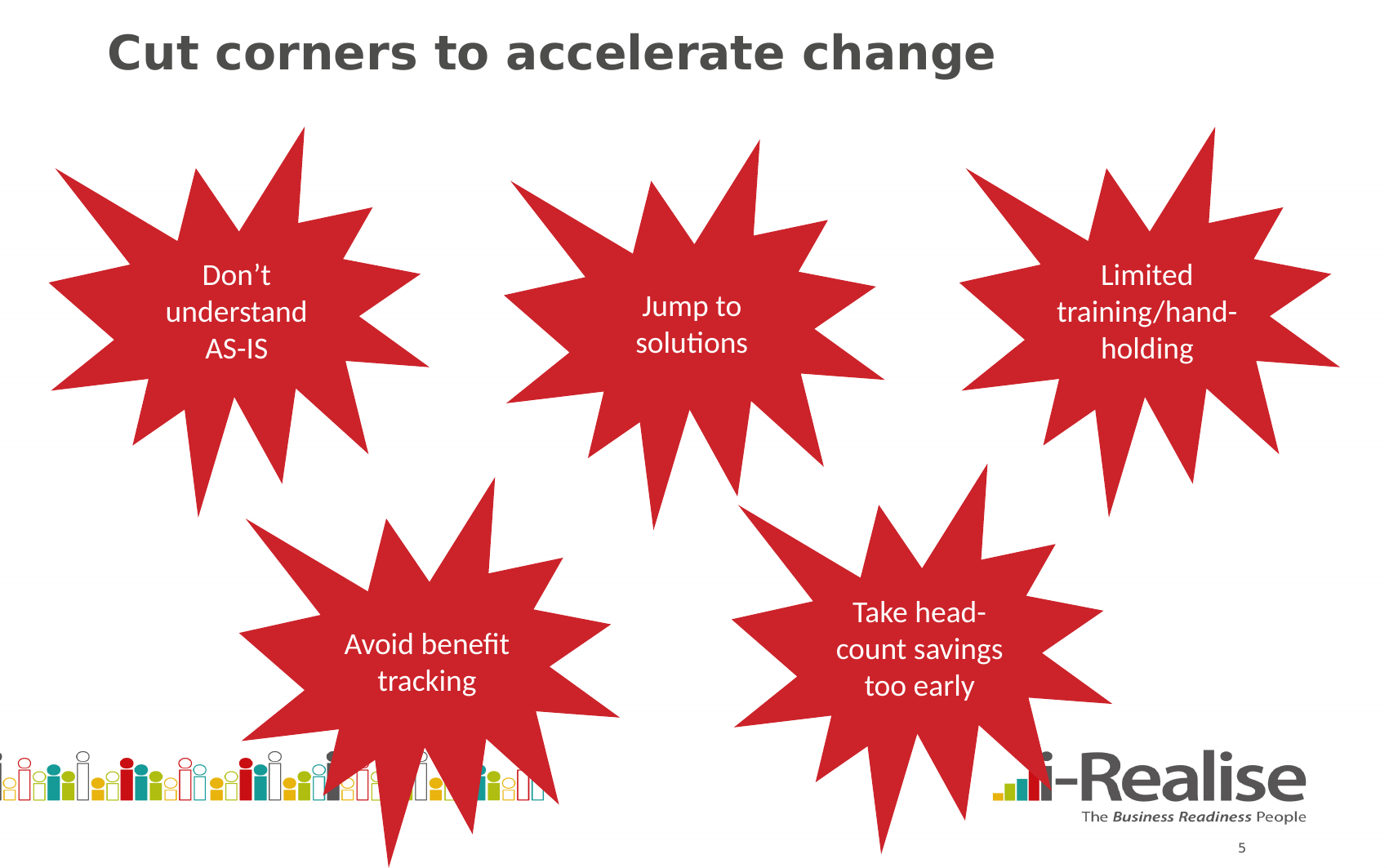

# Cut corners to accelerate change
Don’t understand AS-IS
Limited training/hand-holding
Jump to solutions
Take head-count savings too early
Avoid benefit tracking
5